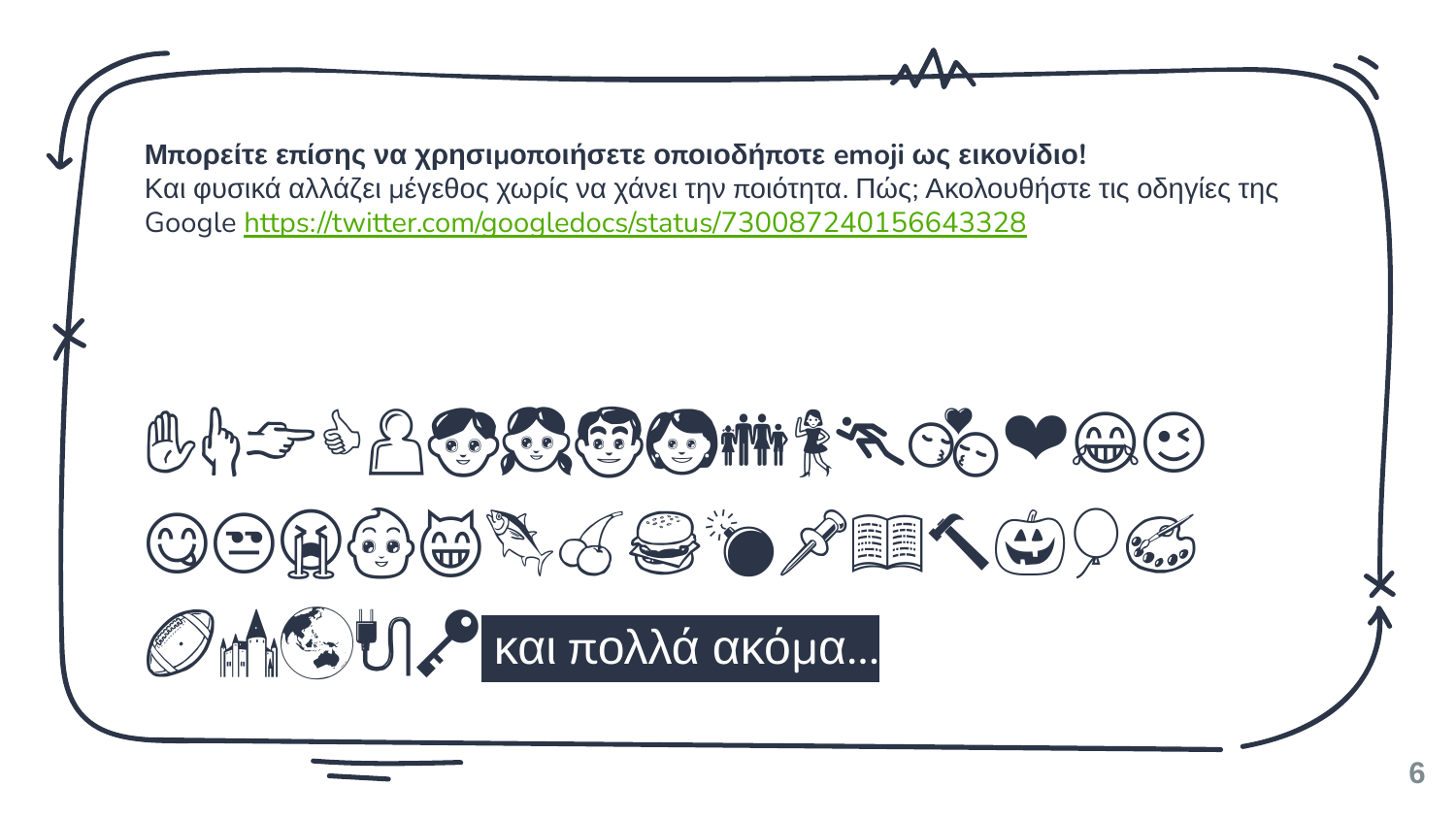

Μπορείτε επίσης να χρησιμοποιήσετε οποιοδήποτε emoji ως εικονίδιο!
Και φυσικά αλλάζει μέγεθος χωρίς να χάνει την ποιότητα. Πώς; Ακολουθήστε τις οδηγίες της Google https://twitter.com/googledocs/status/730087240156643328
✋👆👉👍👤👦👧👨👩👪💃🏃💑❤😂😉😋😒😭👶😸🐟🍒🍔💣📌📖🔨🎃🎈🎨🏈🏰🌏🔌🔑 και πολλά ακόμα...
6